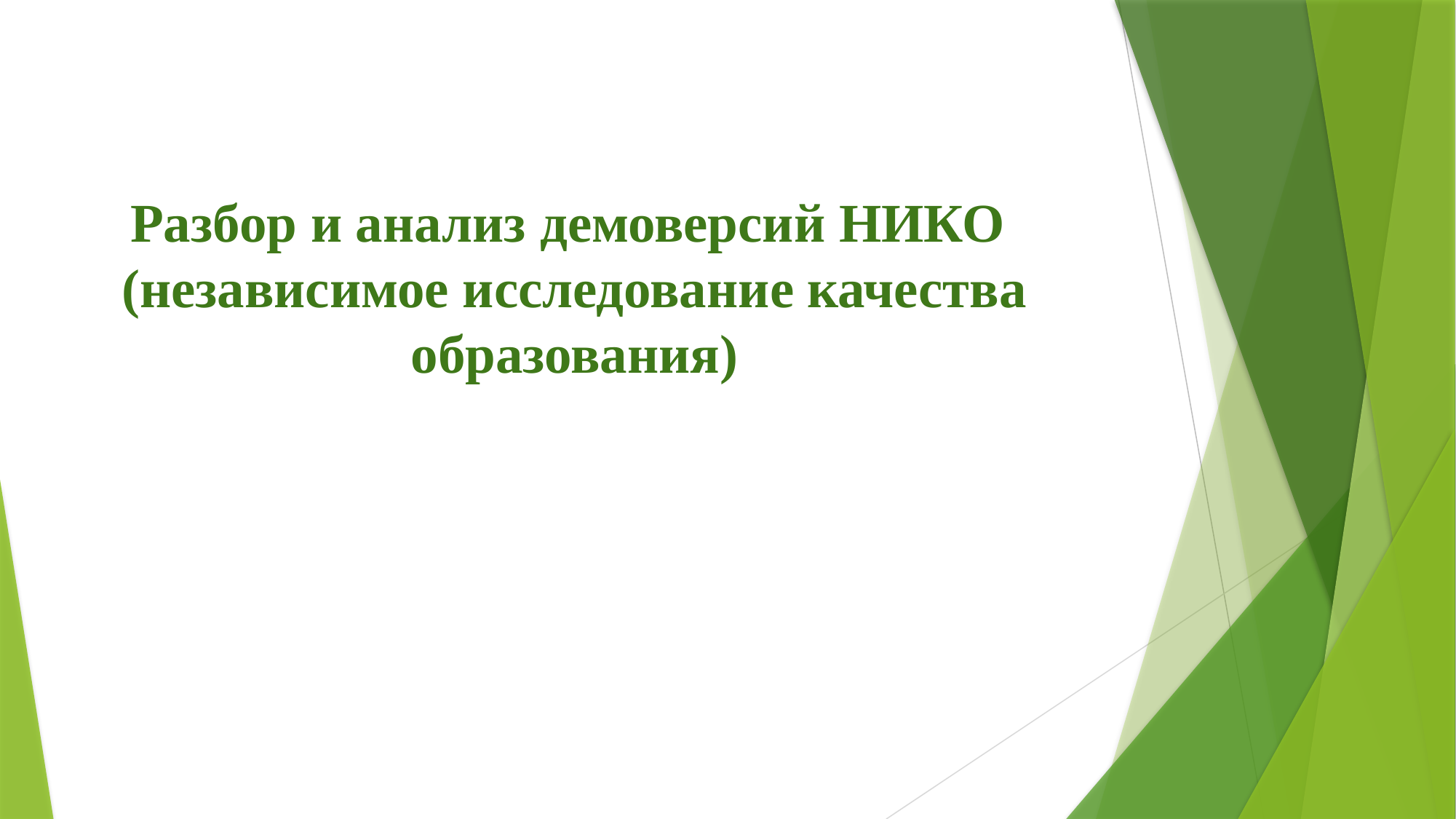

# Разбор и анализ демоверсий НИКО (независимое исследование качества образования)